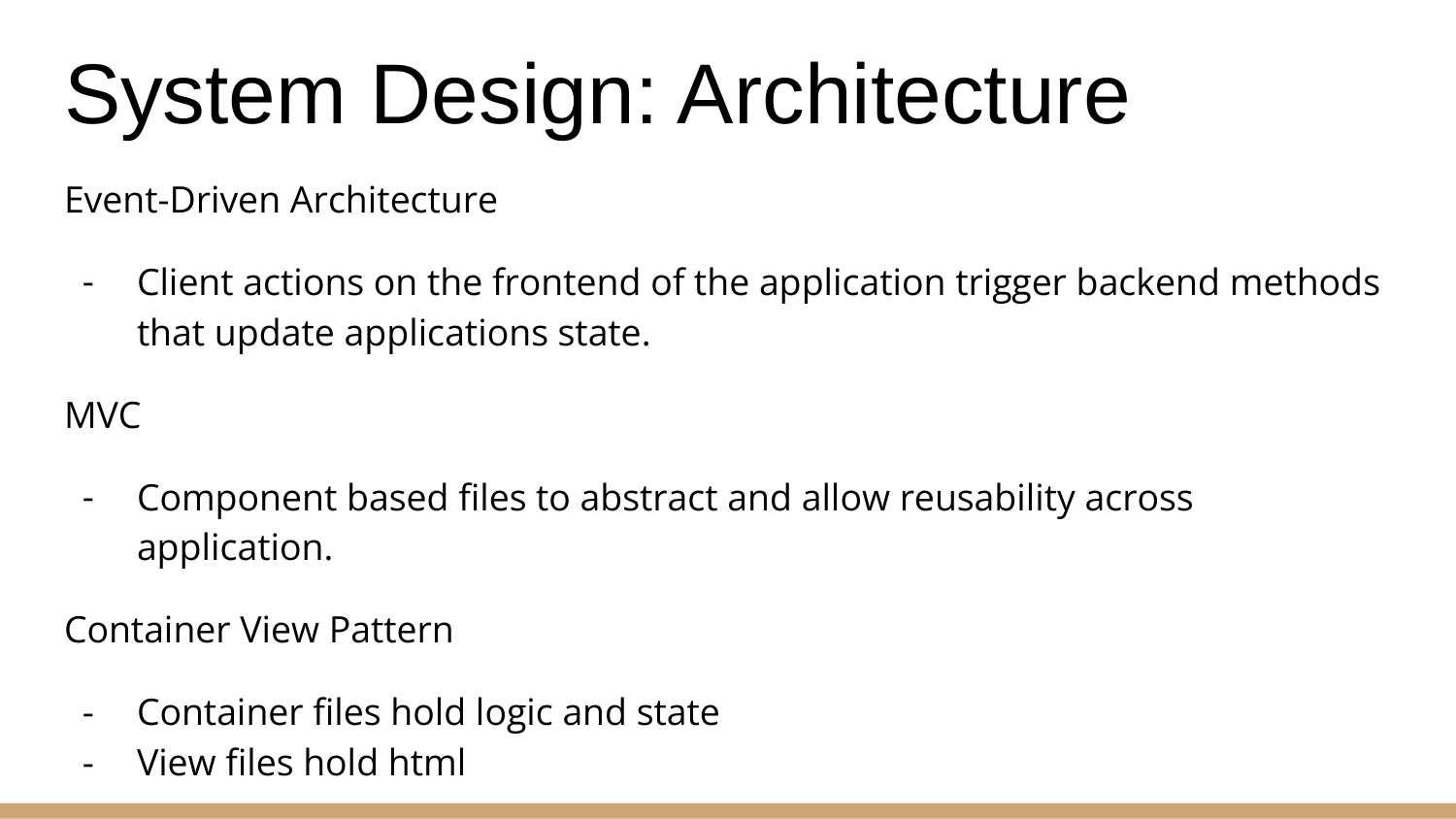

# System Design: Architecture
Event-Driven Architecture
Client actions on the frontend of the application trigger backend methods that update applications state.
MVC
Component based files to abstract and allow reusability across application.
Container View Pattern
Container files hold logic and state
View files hold html